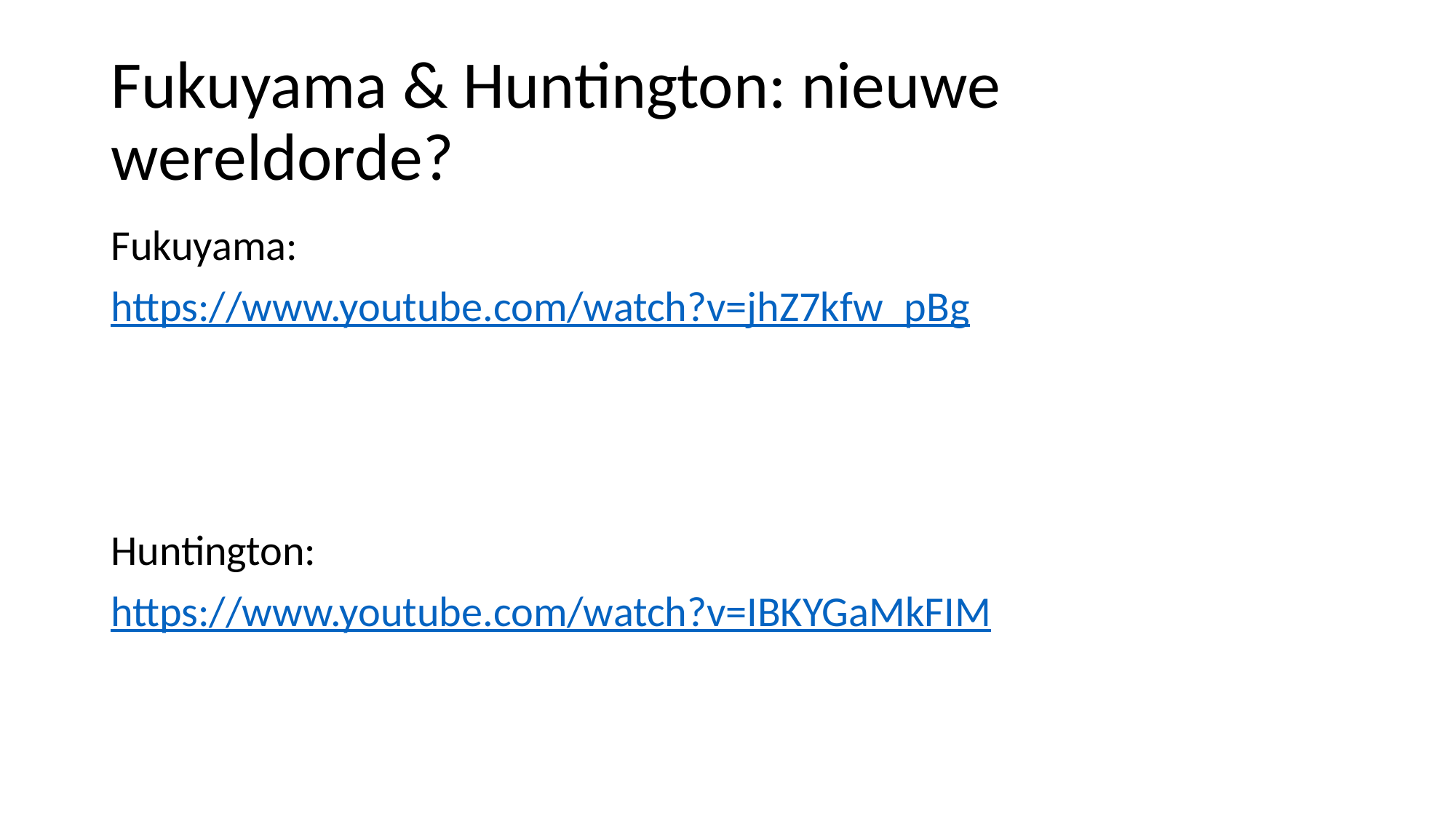

# Fukuyama & Huntington: nieuwe wereldorde?
Fukuyama:
https://www.youtube.com/watch?v=jhZ7kfw_pBg

Huntington:
https://www.youtube.com/watch?v=IBKYGaMkFIM